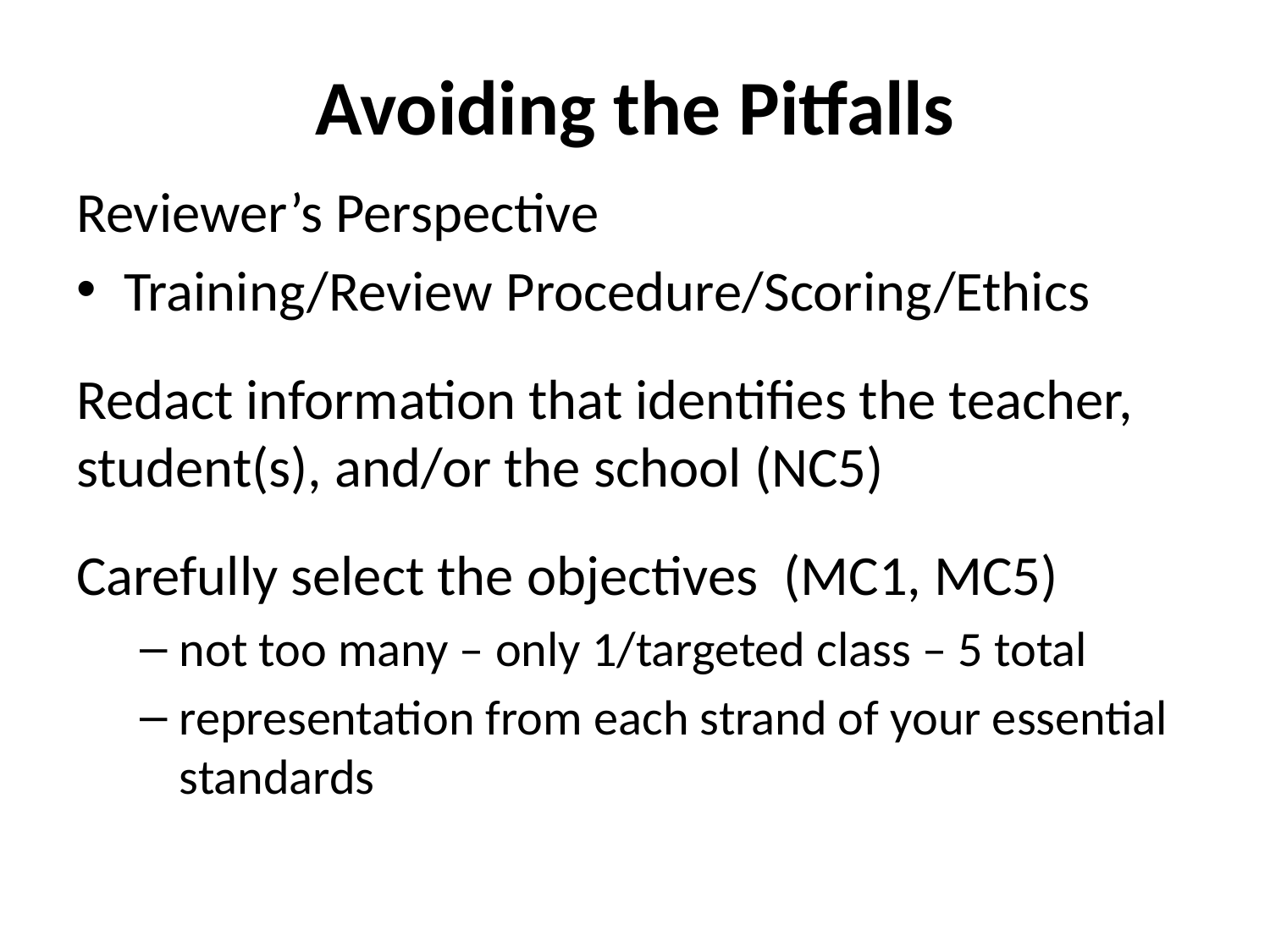

# Avoiding the Pitfalls
Reviewer’s Perspective
Training/Review Procedure/Scoring/Ethics

Redact information that identifies the teacher, student(s), and/or the school (NC5)

Carefully select the objectives  (MC1, MC5)
not too many – only 1/targeted class – 5 total
representation from each strand of your essential standards